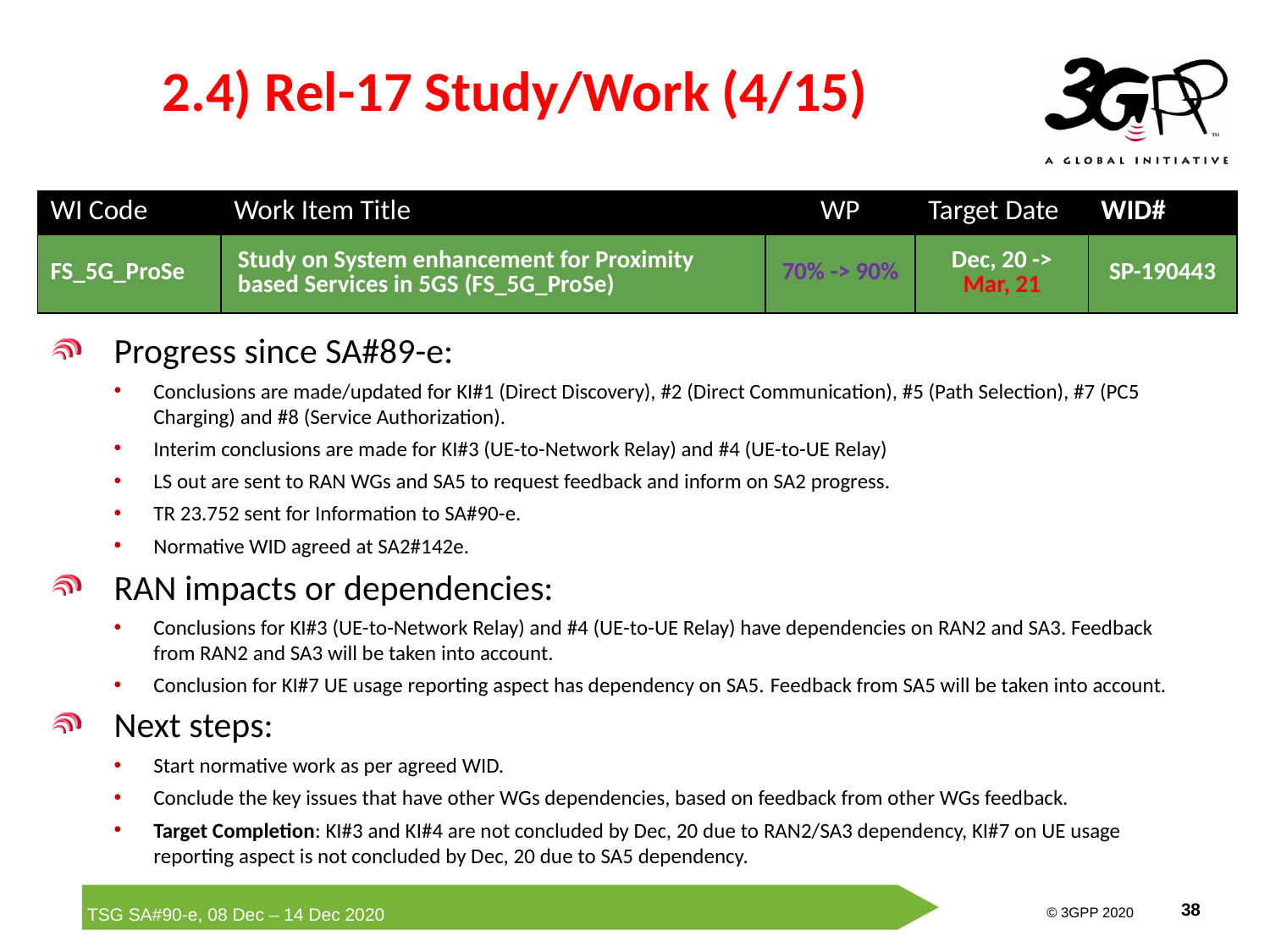

# 2.4) Rel-17 Study/Work (4/15)
| WI Code | Work Item Title | WP | Target Date | WID# |
| --- | --- | --- | --- | --- |
| FS\_5G\_ProSe | Study on System enhancement for Proximity based Services in 5GS (FS\_5G\_ProSe) | 70% -> 90% | Dec, 20 -> Mar, 21 | SP-190443 |
Progress since SA#89-e:
Conclusions are made/updated for KI#1 (Direct Discovery), #2 (Direct Communication), #5 (Path Selection), #7 (PC5 Charging) and #8 (Service Authorization).
Interim conclusions are made for KI#3 (UE-to-Network Relay) and #4 (UE-to-UE Relay)
LS out are sent to RAN WGs and SA5 to request feedback and inform on SA2 progress.
TR 23.752 sent for Information to SA#90-e.
Normative WID agreed at SA2#142e.
RAN impacts or dependencies:
Conclusions for KI#3 (UE-to-Network Relay) and #4 (UE-to-UE Relay) have dependencies on RAN2 and SA3. Feedback from RAN2 and SA3 will be taken into account.
Conclusion for KI#7 UE usage reporting aspect has dependency on SA5. Feedback from SA5 will be taken into account.
Next steps:
Start normative work as per agreed WID.
Conclude the key issues that have other WGs dependencies, based on feedback from other WGs feedback.
Target Completion: KI#3 and KI#4 are not concluded by Dec, 20 due to RAN2/SA3 dependency, KI#7 on UE usage reporting aspect is not concluded by Dec, 20 due to SA5 dependency.